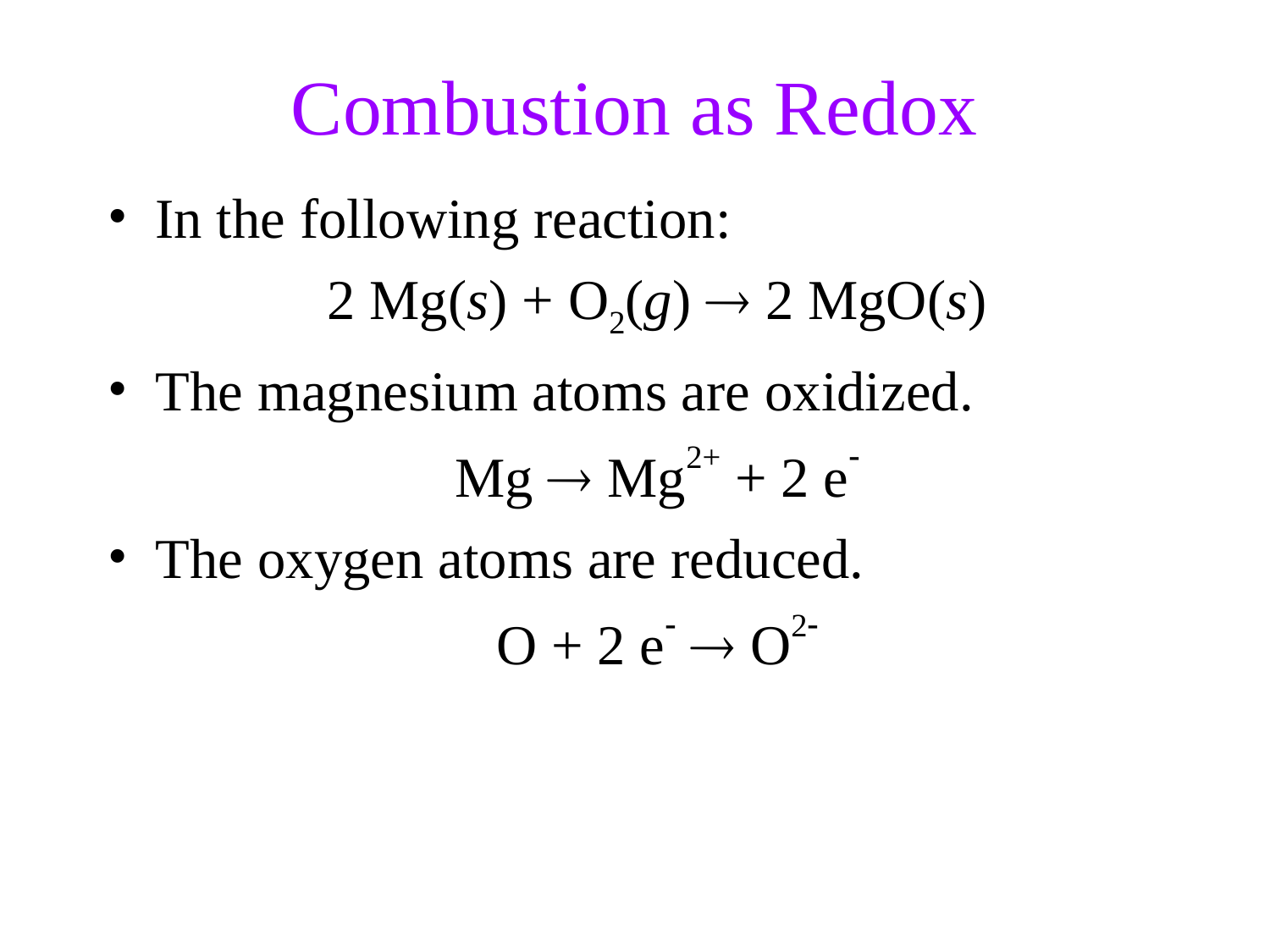

Combustion as Redox
In the following reaction:
2 Mg(s) + O2(g) → 2 MgO(s)
The magnesium atoms are oxidized.
Mg → Mg2+ + 2 e−
The oxygen atoms are reduced.
O + 2 e− → O2−